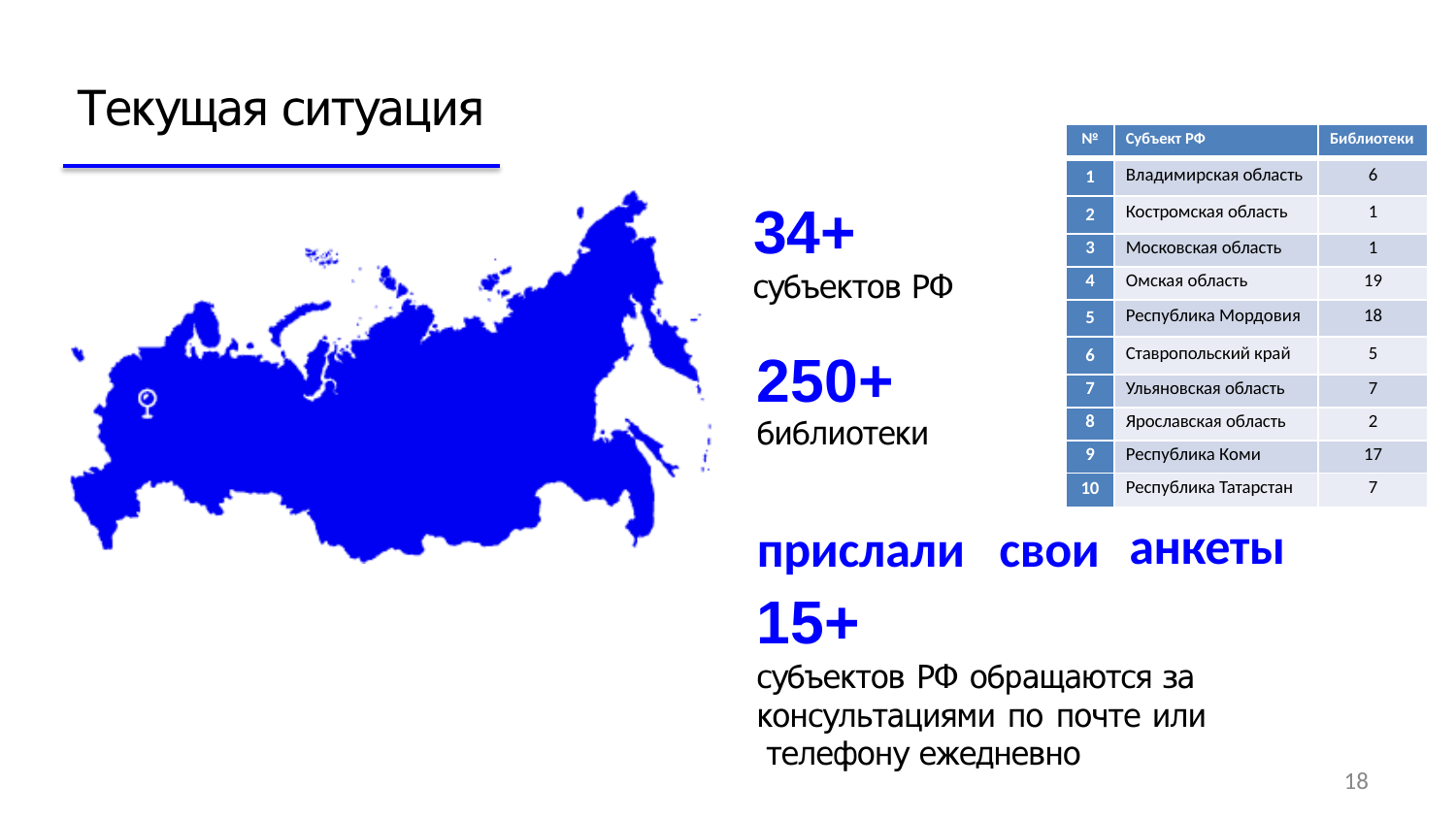

Текущая ситуация
| № | Субъект РФ | Библиотеки |
| --- | --- | --- |
| 1 | Владимирская область | 6 |
| 2 | Костромская область | 1 |
| 3 | Московская область | 1 |
| 4 | Омская область | 19 |
| 5 | Республика Мордовия | 18 |
| 6 | Ставропольский край | 5 |
| 7 | Ульяновская область | 7 |
| 8 | Ярославская область | 2 |
| 9 | Республика Коми | 17 |
| 10 | Республика Татарстан | 7 |

# 34+
субъектов РФ

250+
библиотеки

прислали	свои
анкеты
15+
субъектов РФ обращаются за  консультациями по почте или  телефону ежедневно
18